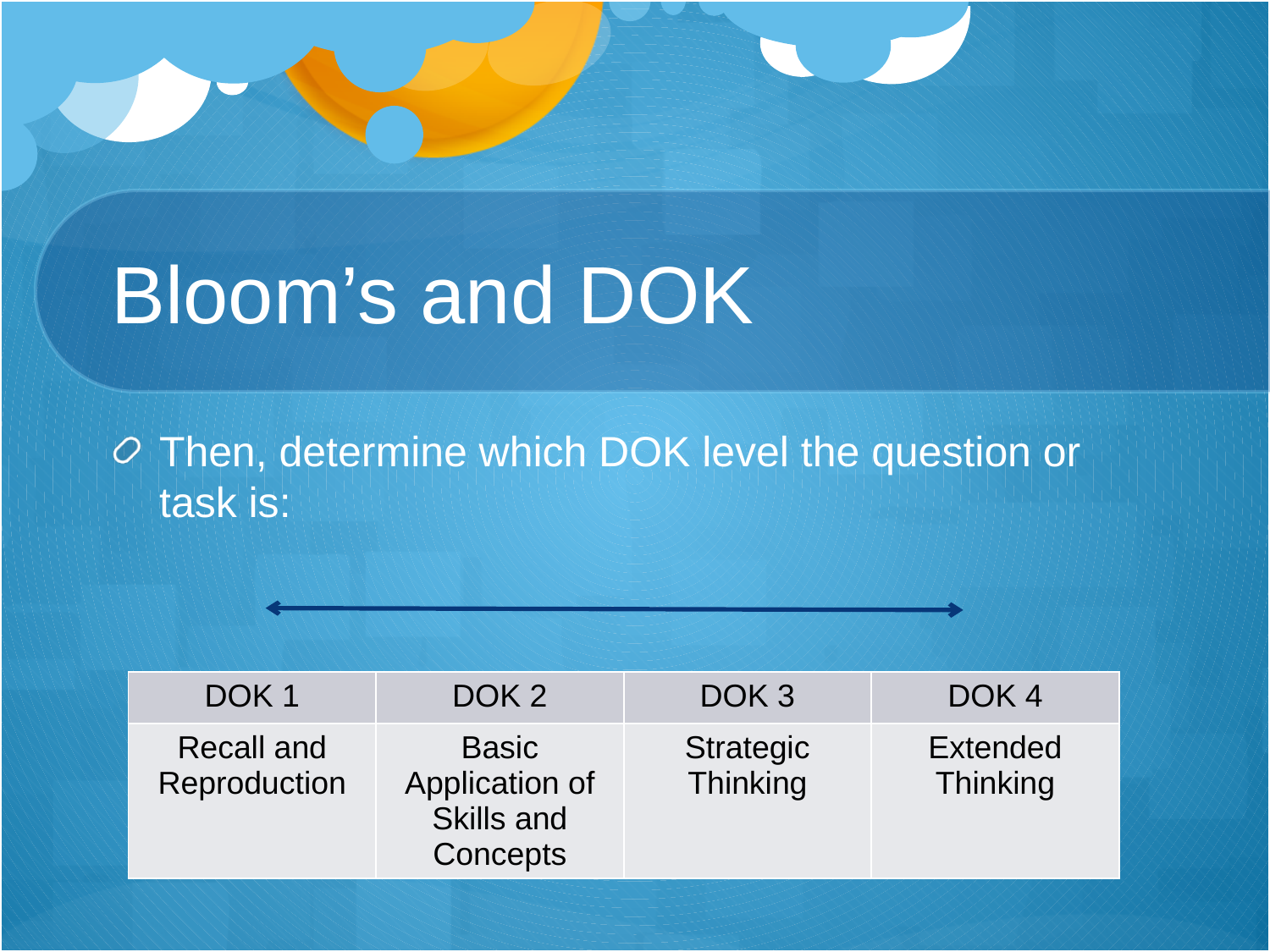

# Bloom’s and DOK
Then, determine which DOK level the question or task is:

| DOK 1 | DOK 2 | DOK 3 | DOK 4 |
| --- | --- | --- | --- |
| Recall and Reproduction | Basic Application of Skills and Concepts | Strategic Thinking | Extended Thinking |